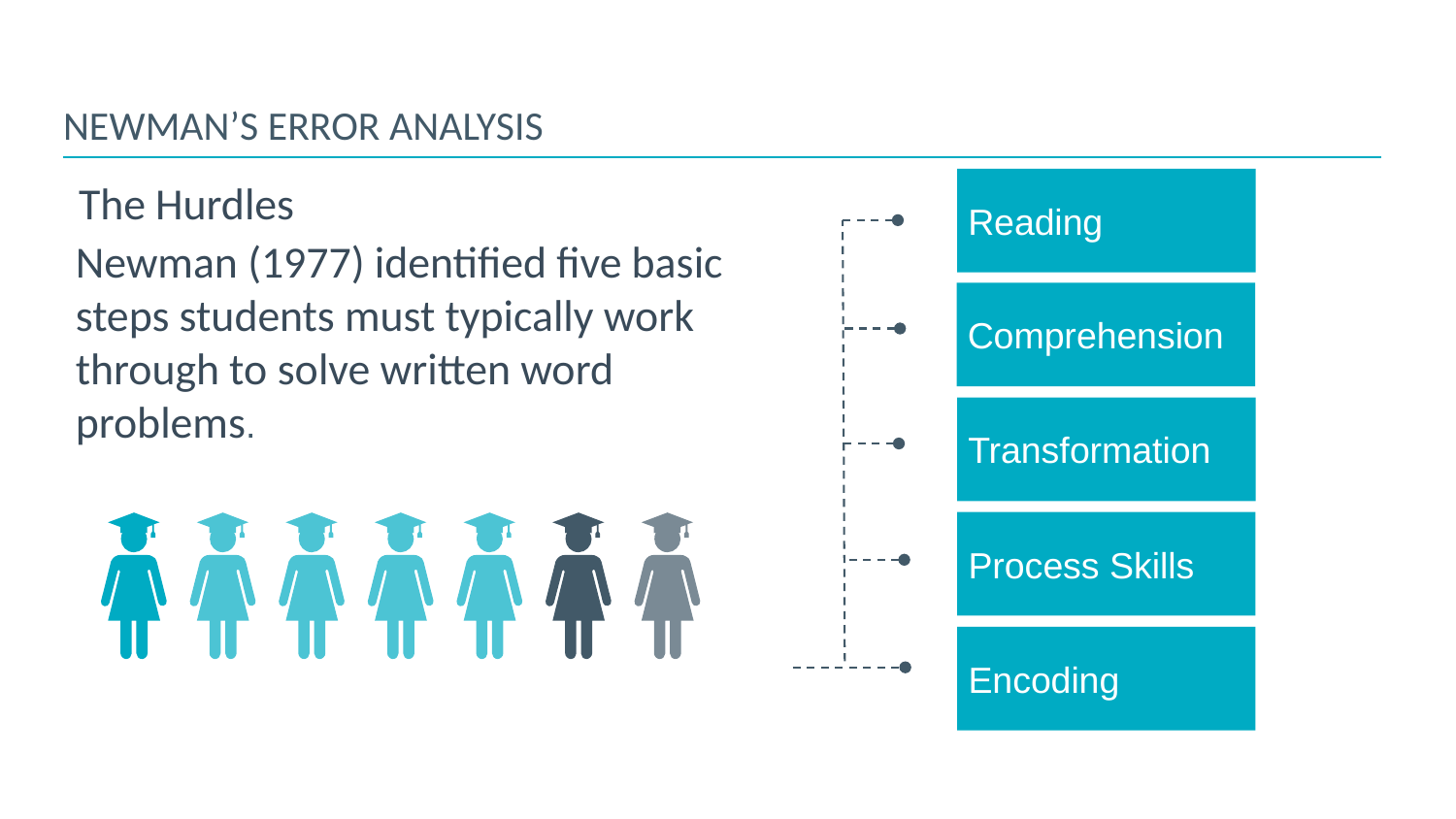

# Newman’s Error Analysis
The Hurdles
Reading
Newman (1977) identified five basic steps students must typically work through to solve written word problems.
Comprehension
Transformation
Process Skills

Encoding